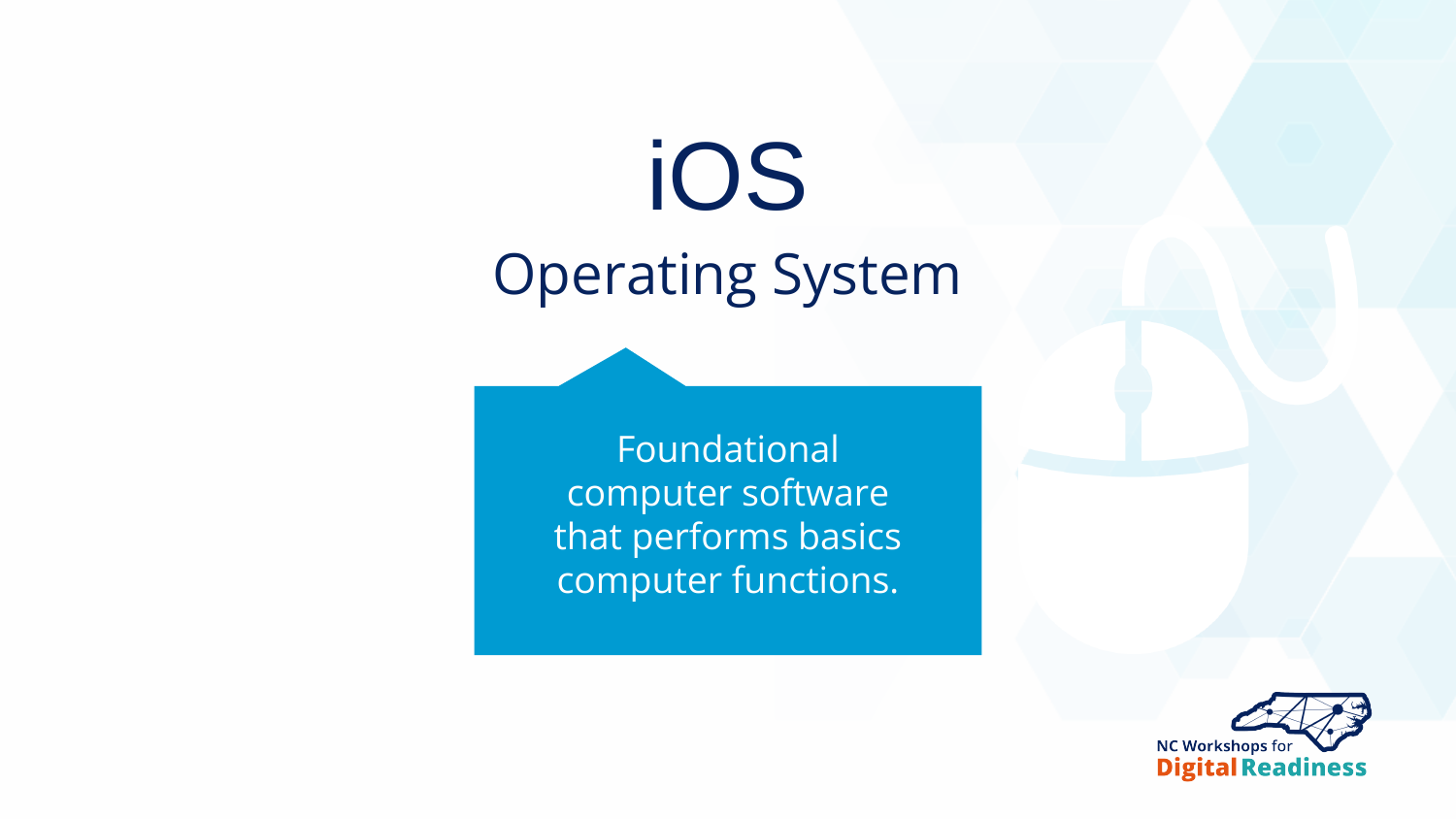

iOS
# Operating System

Foundational computer software that performs basics computer functions.